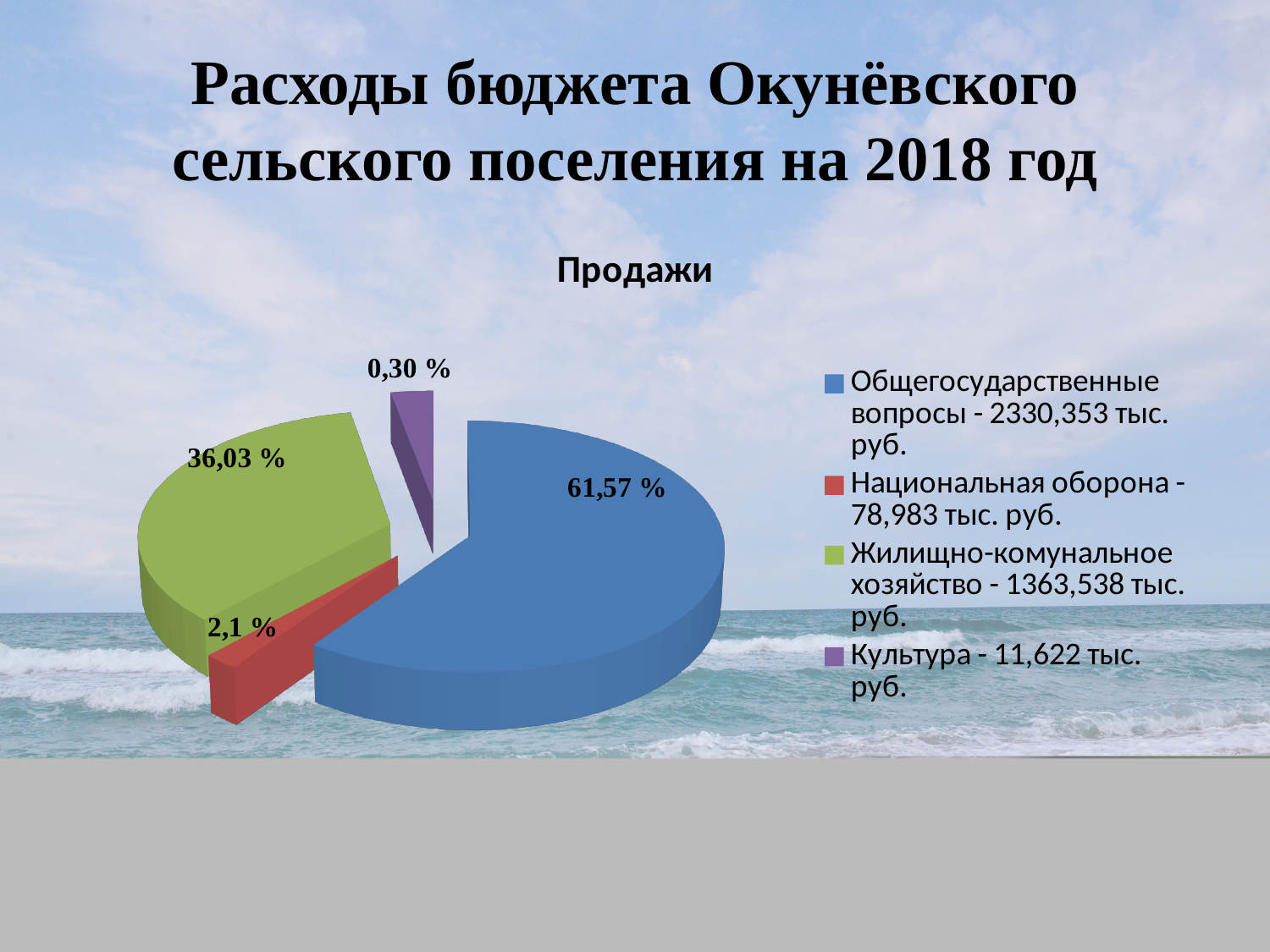

# Расходы бюджета Окунёвского сельского поселения на 2018 год

[unsupported chart]